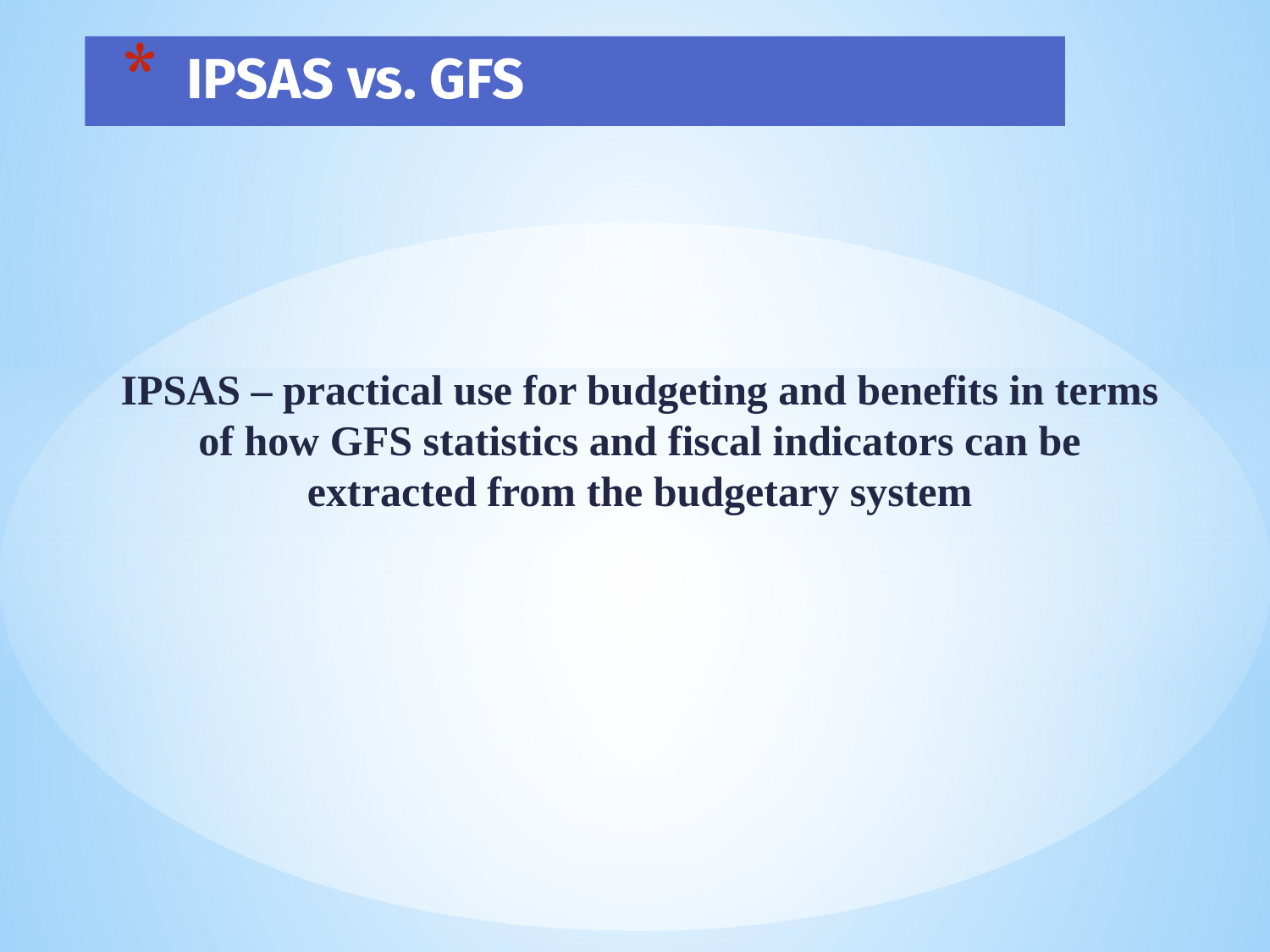

# IPSAS vs. GFS
IPSAS – practical use for budgeting and benefits in terms of how GFS statistics and fiscal indicators can be extracted from the budgetary system